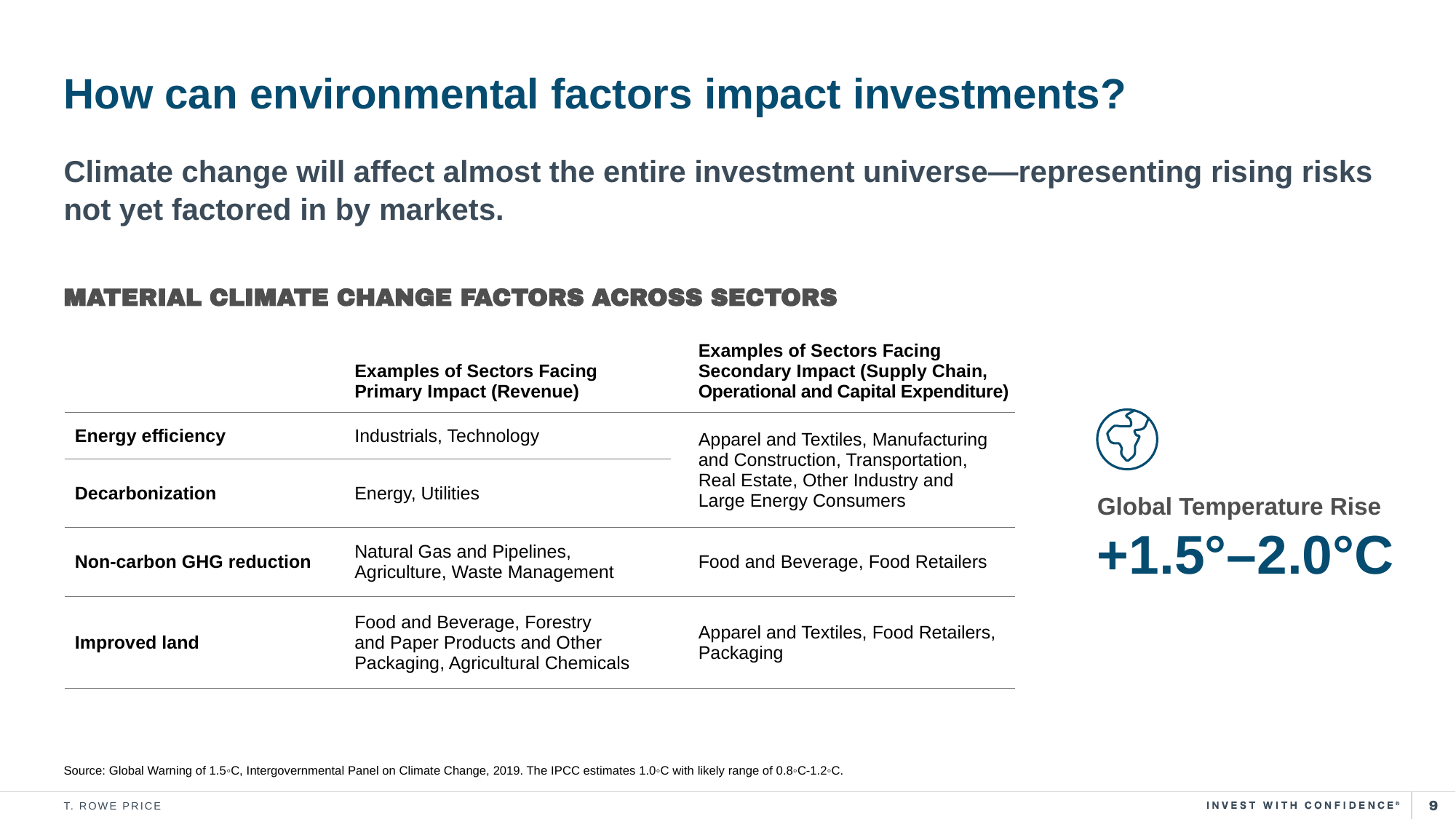

# How can environmental factors impact investments?
Climate change will affect almost the entire investment universe—representing rising risks not yet factored in by markets.
MATERIAL CLIMATE CHANGE FACTORS ACROSS SECTORS
|  | Examples of Sectors Facing Primary Impact (Revenue) | Examples of Sectors Facing Secondary Impact (Supply Chain, Operational and Capital Expenditure) |
| --- | --- | --- |
| Energy efficiency | Industrials, Technology | Apparel and Textiles, Manufacturing and Construction, Transportation, Real Estate, Other Industry and Large Energy Consumers |
| Decarbonization | Energy, Utilities |  |
| Non-carbon GHG reduction | Natural Gas and Pipelines, Agriculture, Waste Management | Food and Beverage, Food Retailers |
| Improved land | Food and Beverage, Forestry and Paper Products and Other Packaging, Agricultural Chemicals | Apparel and Textiles, Food Retailers, Packaging |

Global Temperature Rise
+1.5°–2.0°C
Source: Global Warning of 1.5◦C, Intergovernmental Panel on Climate Change, 2019. The IPCC estimates 1.0◦C with likely range of 0.8◦C-1.2◦C.